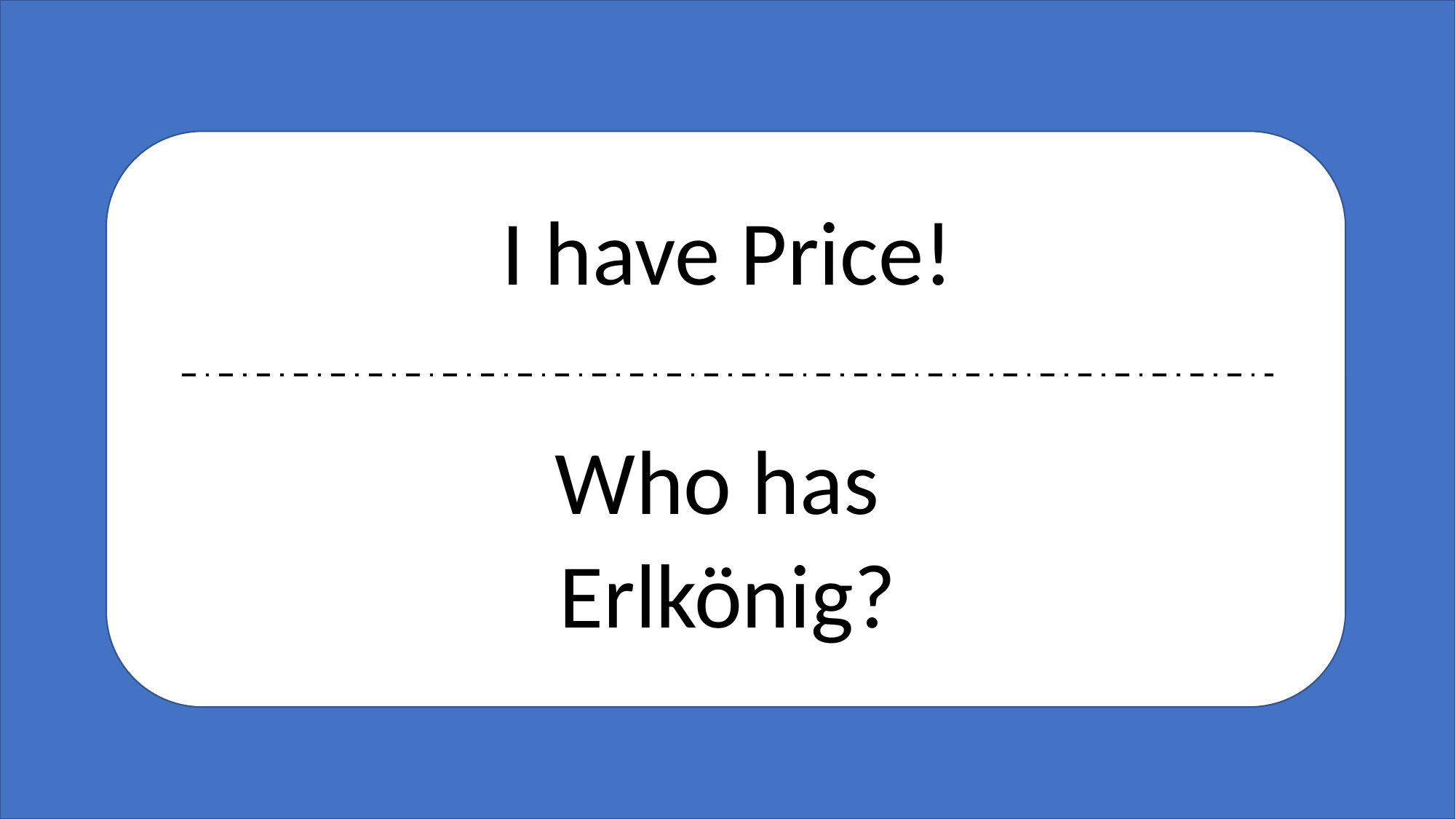

# I have Price!
Who has
Erlkönig?